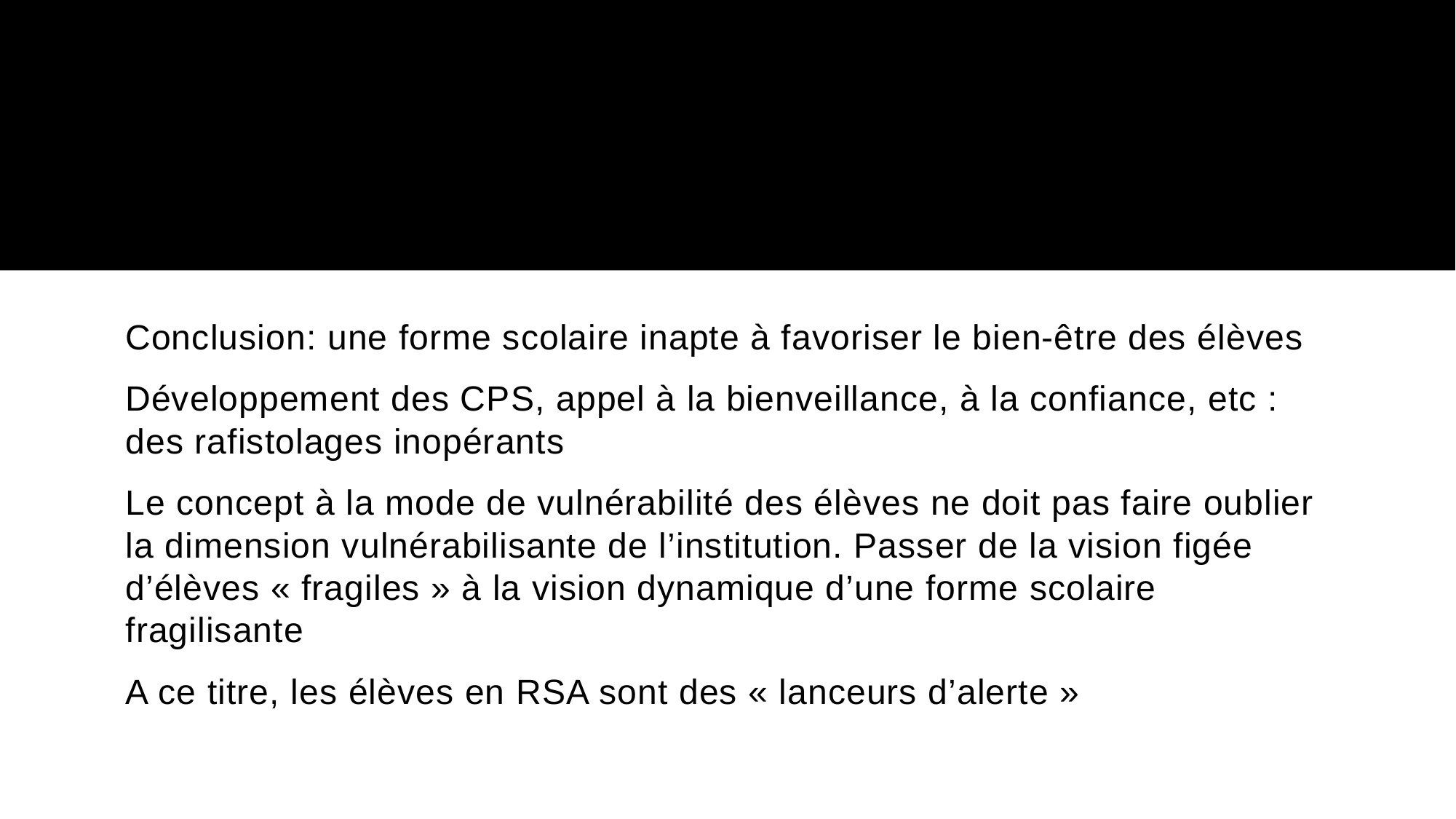

#
Conclusion: une forme scolaire inapte à favoriser le bien-être des élèves
Développement des CPS, appel à la bienveillance, à la confiance, etc : des rafistolages inopérants
Le concept à la mode de vulnérabilité des élèves ne doit pas faire oublier la dimension vulnérabilisante de l’institution. Passer de la vision figée d’élèves « fragiles » à la vision dynamique d’une forme scolaire fragilisante
A ce titre, les élèves en RSA sont des « lanceurs d’alerte »